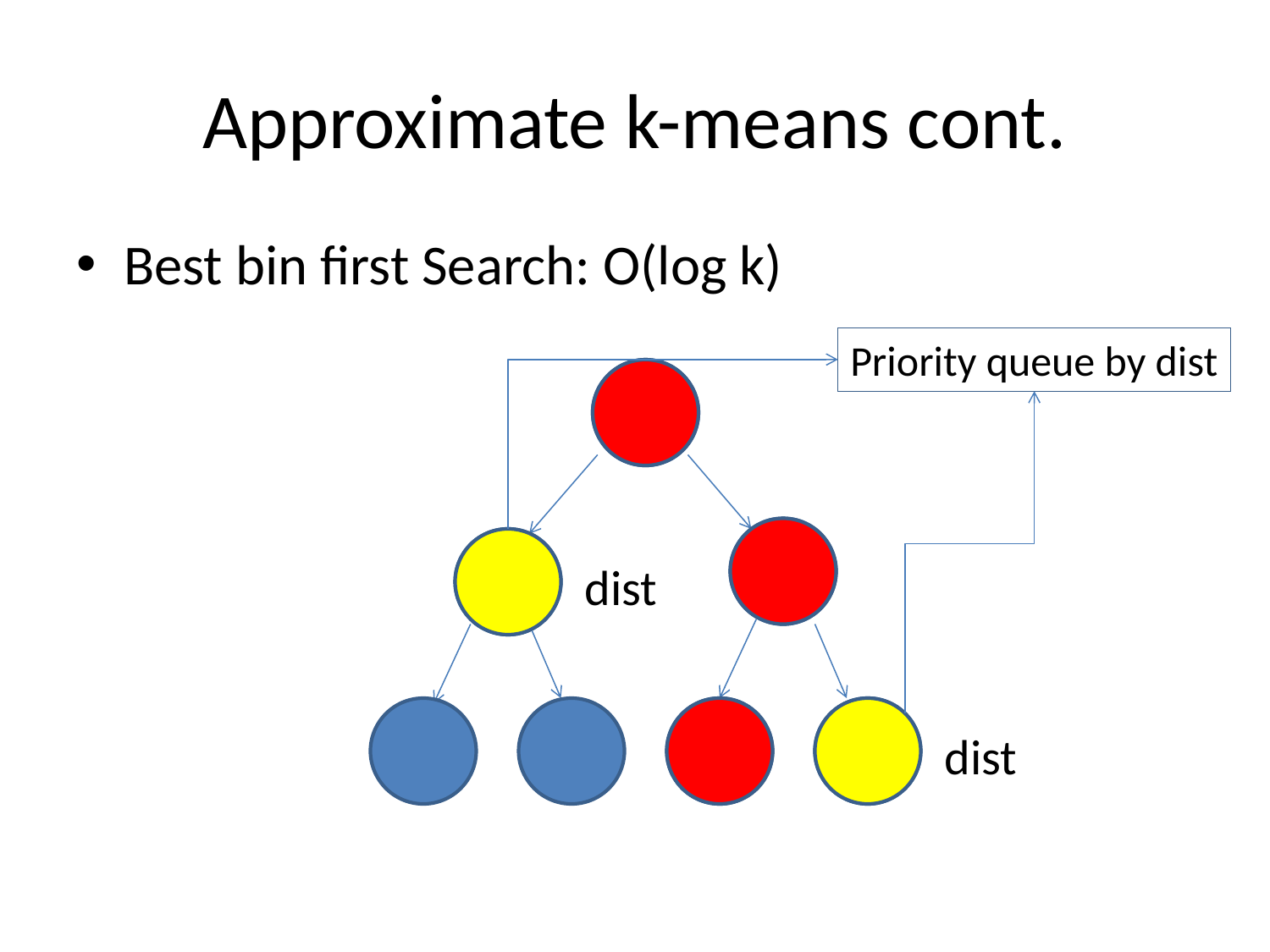

# Approximate k-means cont.
Best bin first Search: O(log k)

Priority queue by dist

dist

dist